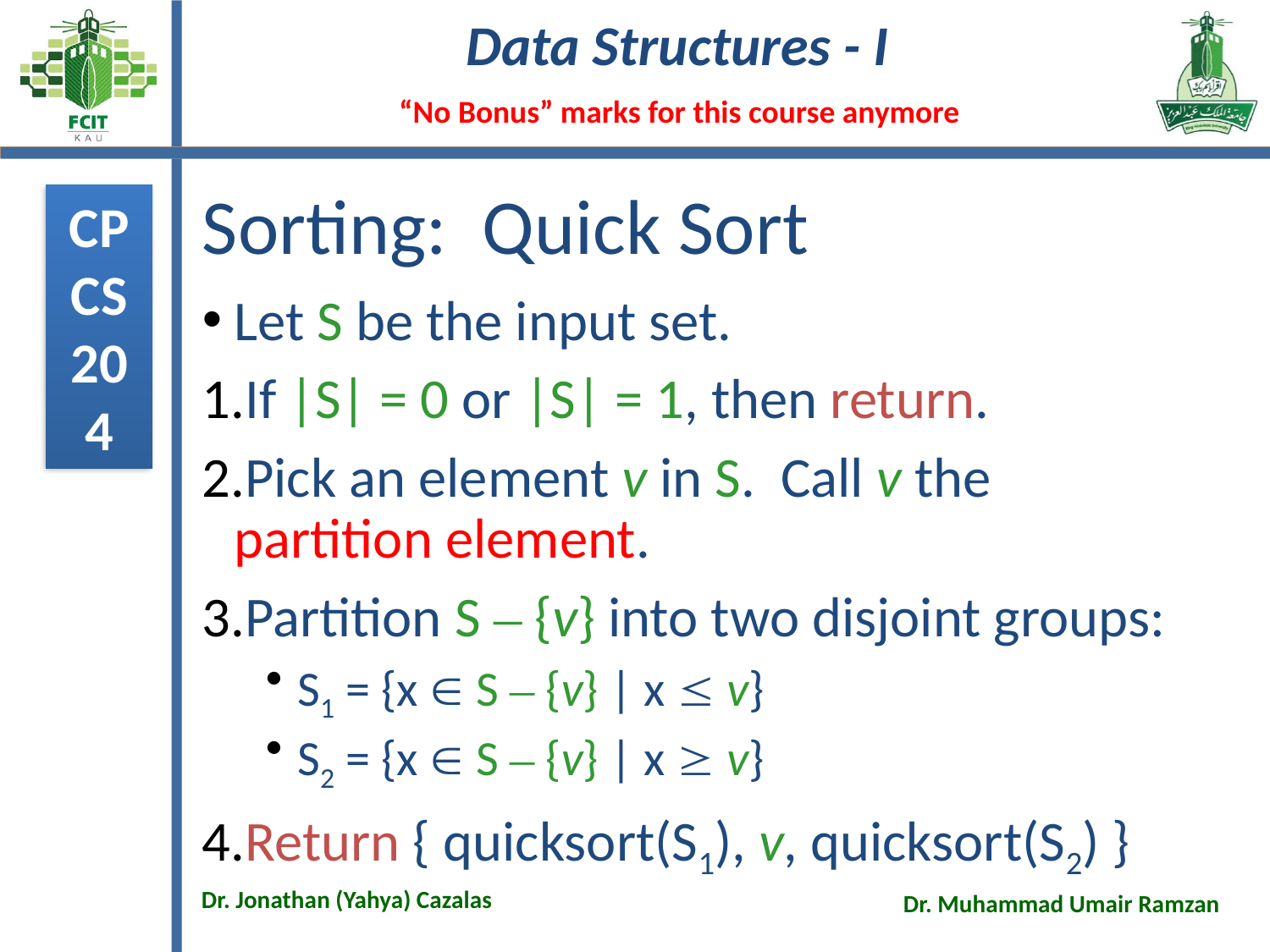

# Sorting:  Quick Sort
Let S be the input set.
If |S| = 0 or |S| = 1, then return.
Pick an element v in S.  Call v the partition element.
Partition S – {v} into two disjoint groups:
S1 = {x ∈ S – {v} | x ≤ v}
S2 = {x ∈ S – {v} | x ≥ v}
Return { quicksort(S1), v, quicksort(S2) }